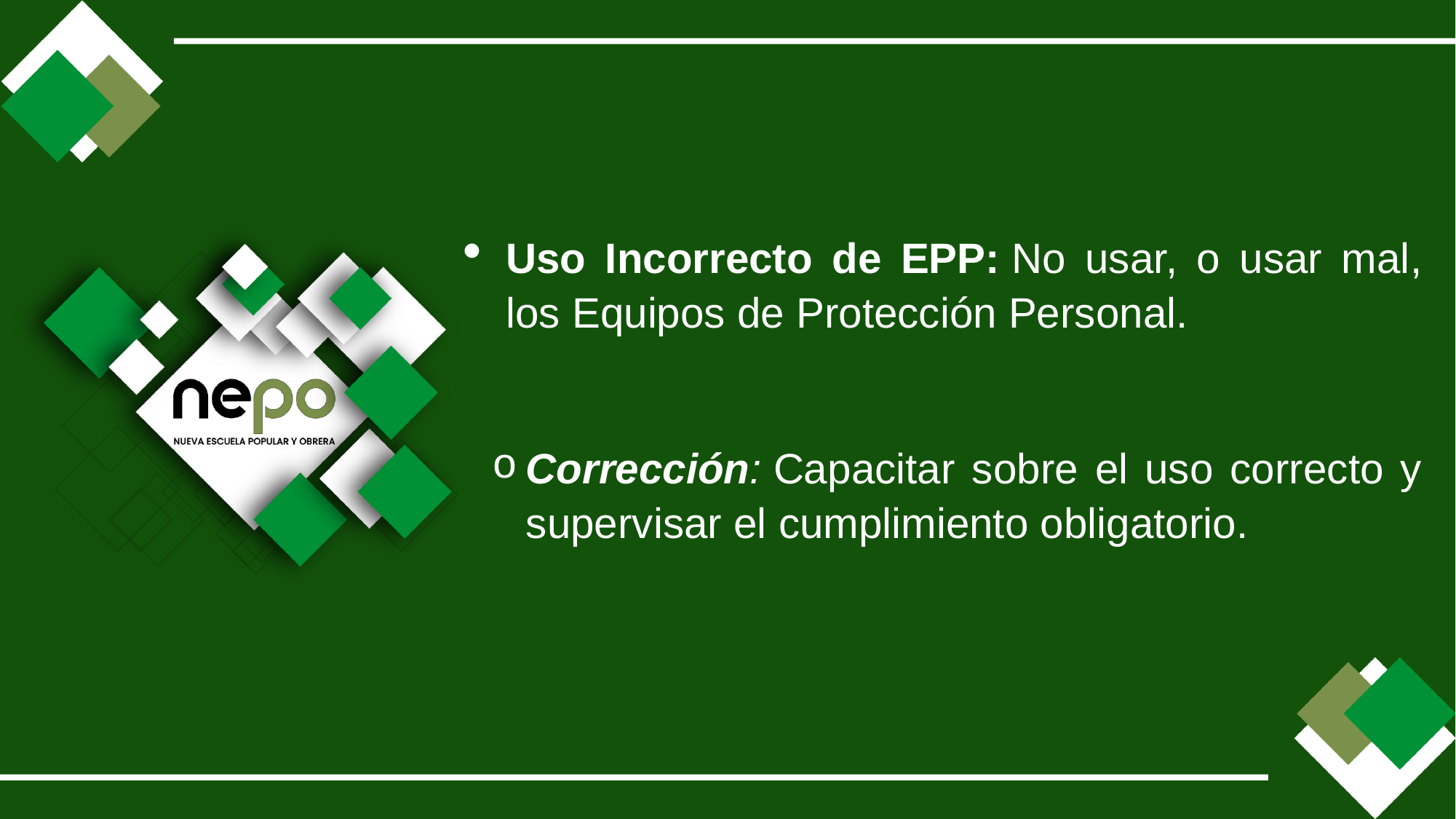

Uso Incorrecto de EPP: No usar, o usar mal, los Equipos de Protección Personal.
Corrección: Capacitar sobre el uso correcto y supervisar el cumplimiento obligatorio.